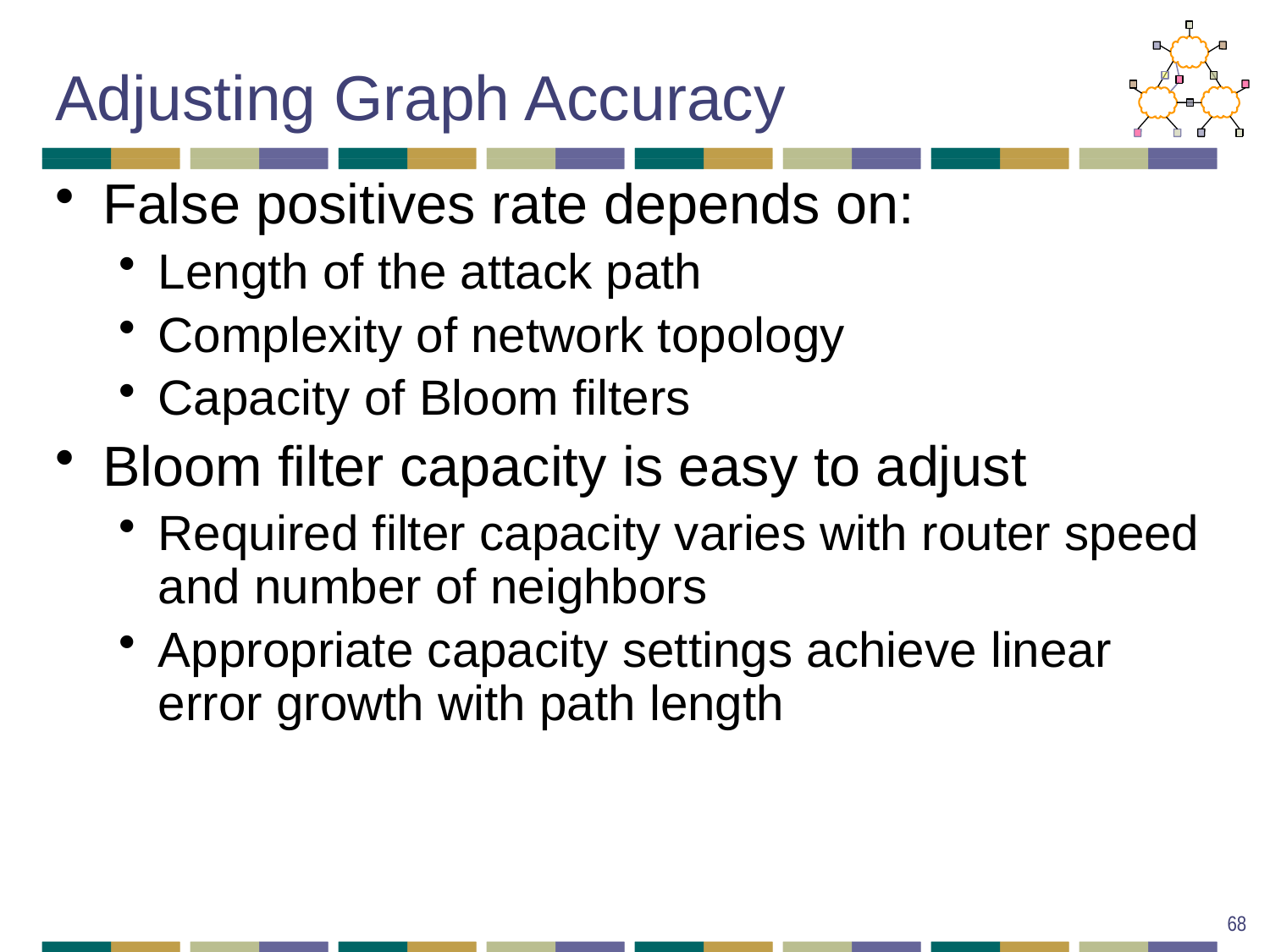

# Adjusting Graph Accuracy
False positives rate depends on:
Length of the attack path
Complexity of network topology
Capacity of Bloom filters
Bloom filter capacity is easy to adjust
Required filter capacity varies with router speed and number of neighbors
Appropriate capacity settings achieve linear error growth with path length
68